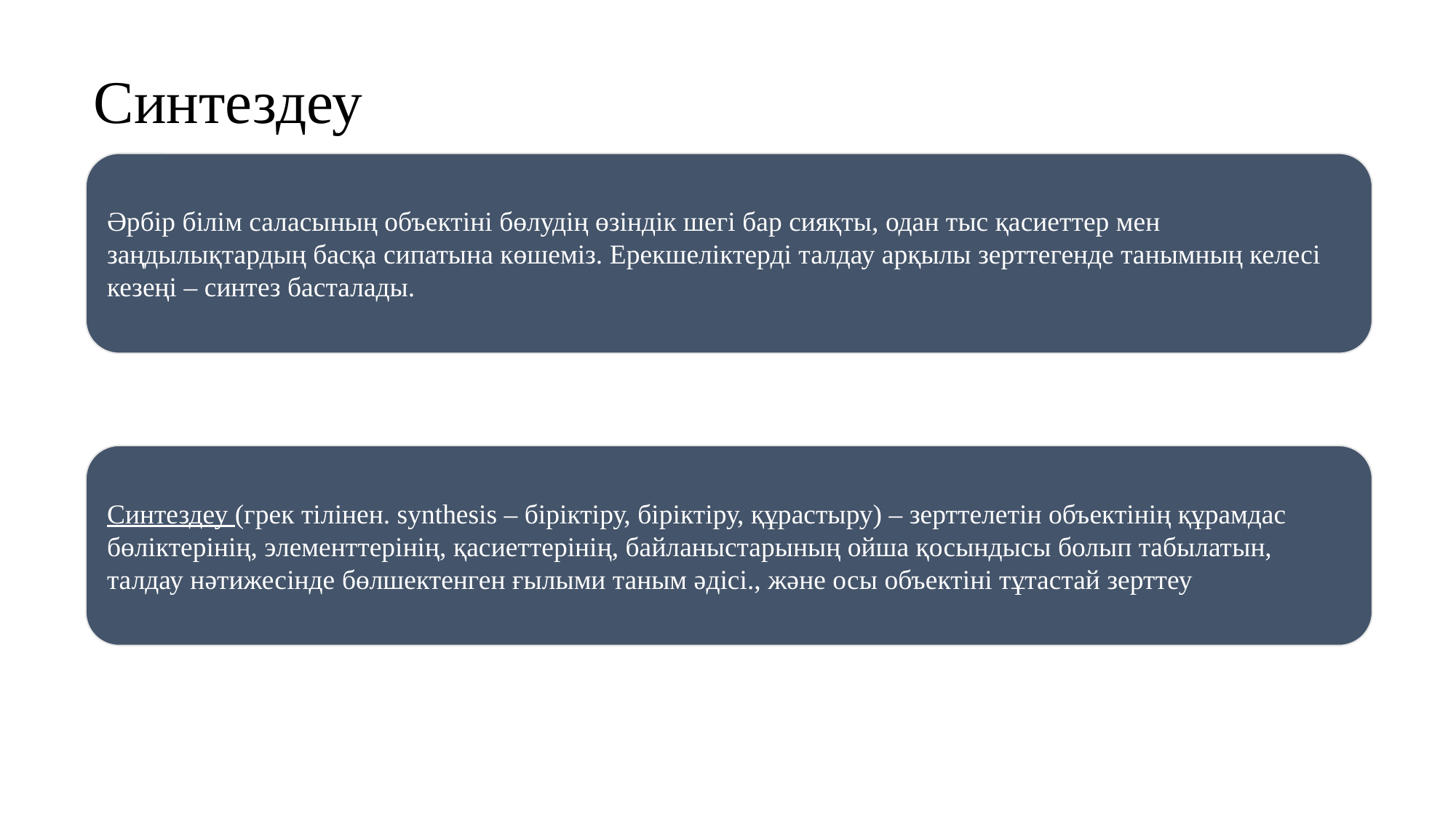

# Синтездеу
Әрбір білім саласының объектіні бөлудің өзіндік шегі бар сияқты, одан тыс қасиеттер мен заңдылықтардың басқа сипатына көшеміз. Ерекшеліктерді талдау арқылы зерттегенде танымның келесі кезеңі – синтез басталады.
Синтездеу (грек тілінен. synthesis – біріктіру, біріктіру, құрастыру) – зерттелетін объектінің құрамдас бөліктерінің, элементтерінің, қасиеттерінің, байланыстарының ойша қосындысы болып табылатын, талдау нәтижесінде бөлшектенген ғылыми таным әдісі., және осы объектіні тұтастай зерттеу